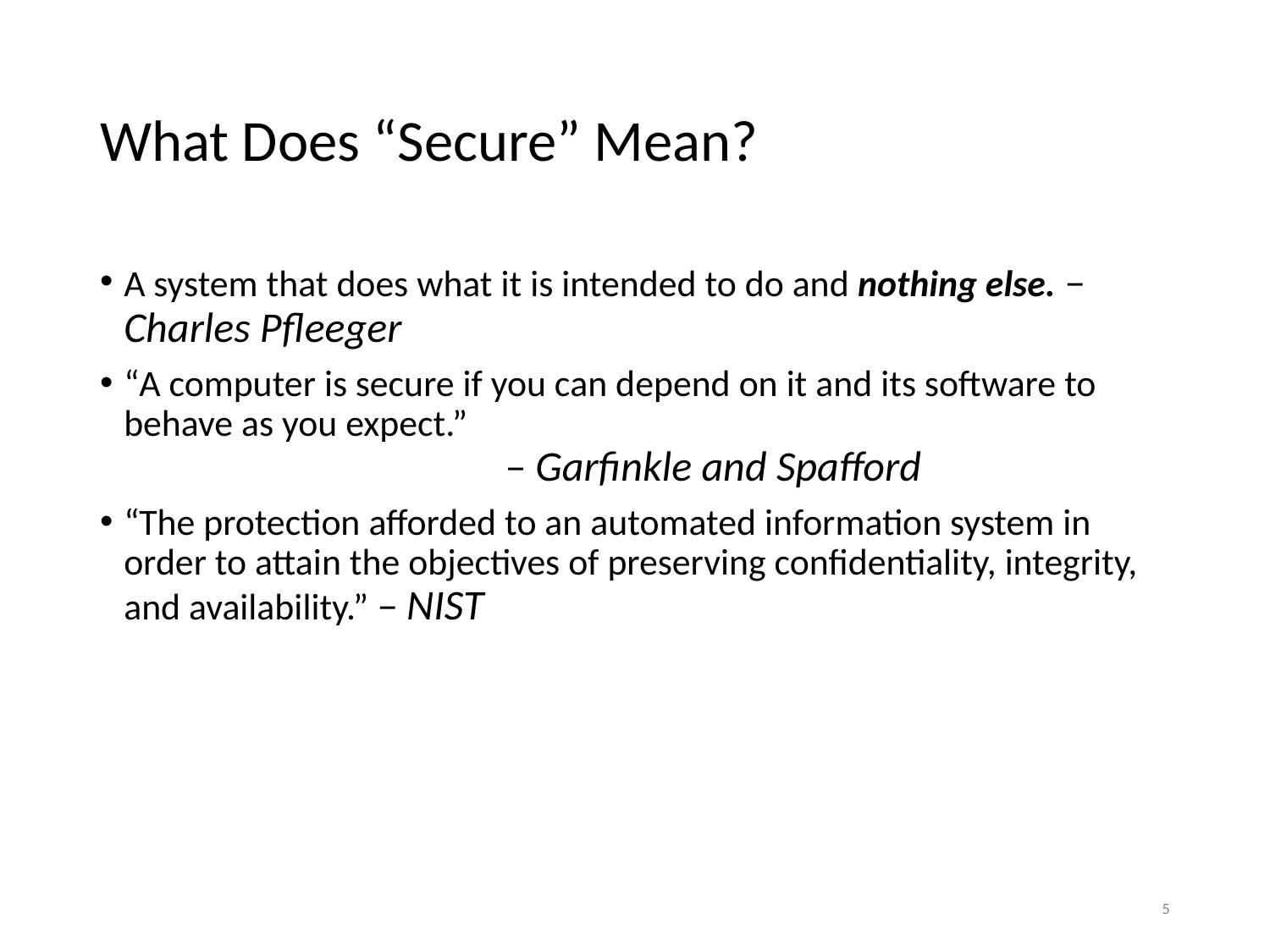

# What Does “Secure” Mean?
A system that does what it is intended to do and nothing else. – Charles Pfleeger
“A computer is secure if you can depend on it and its software to behave as you expect.”
			– Garfinkle and Spafford
“The protection afforded to an automated information system in order to attain the objectives of preserving confidentiality, integrity, and availability.” – NIST
5